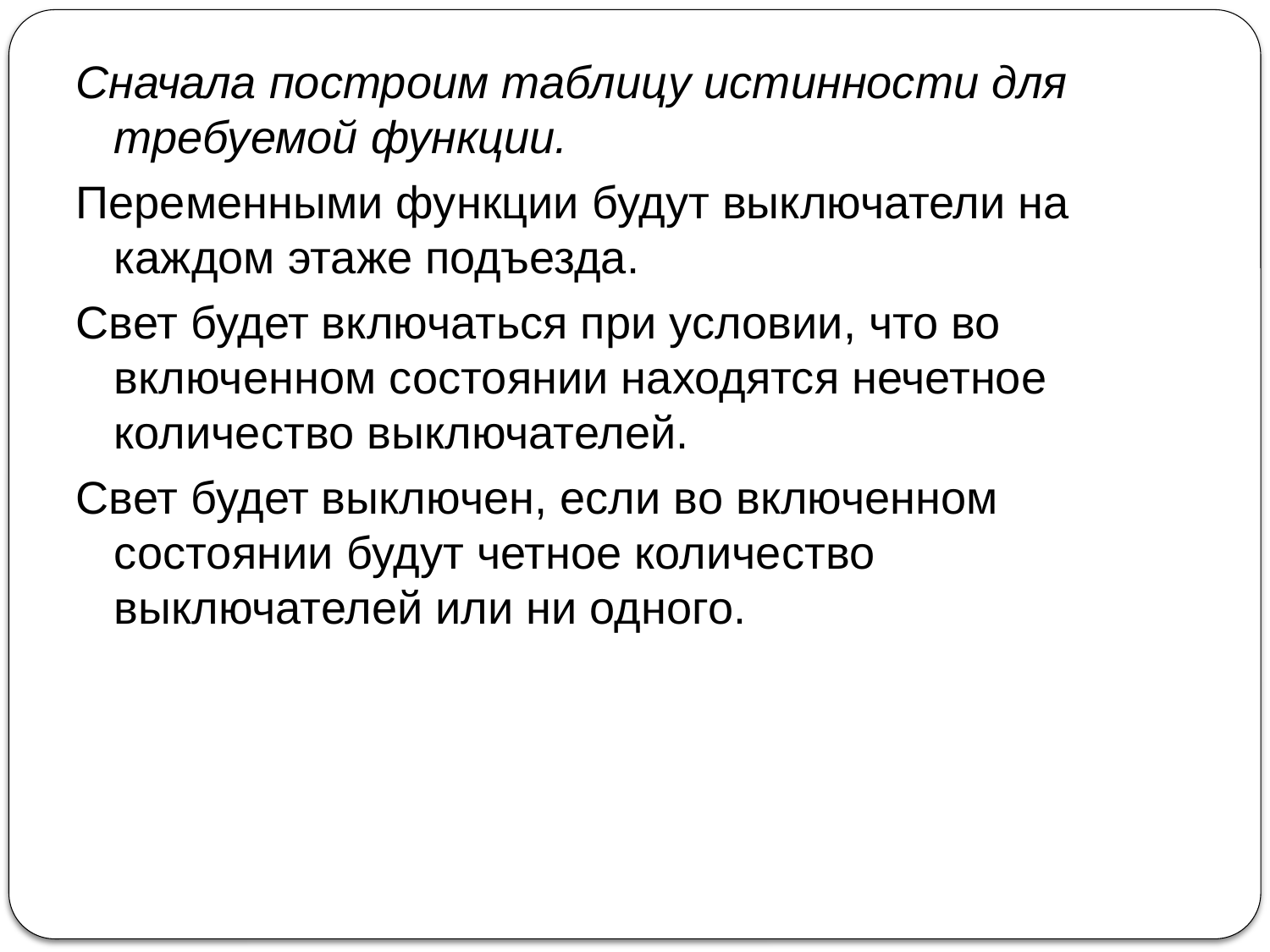

Сначала построим таблицу истинности для требуемой функции.
Переменными функции будут выключатели на каждом этаже подъезда.
Свет будет включаться при условии, что во включенном состоянии находятся нечетное количество выключателей.
Свет будет выключен, если во включенном состоянии будут четное количество выключателей или ни одного.